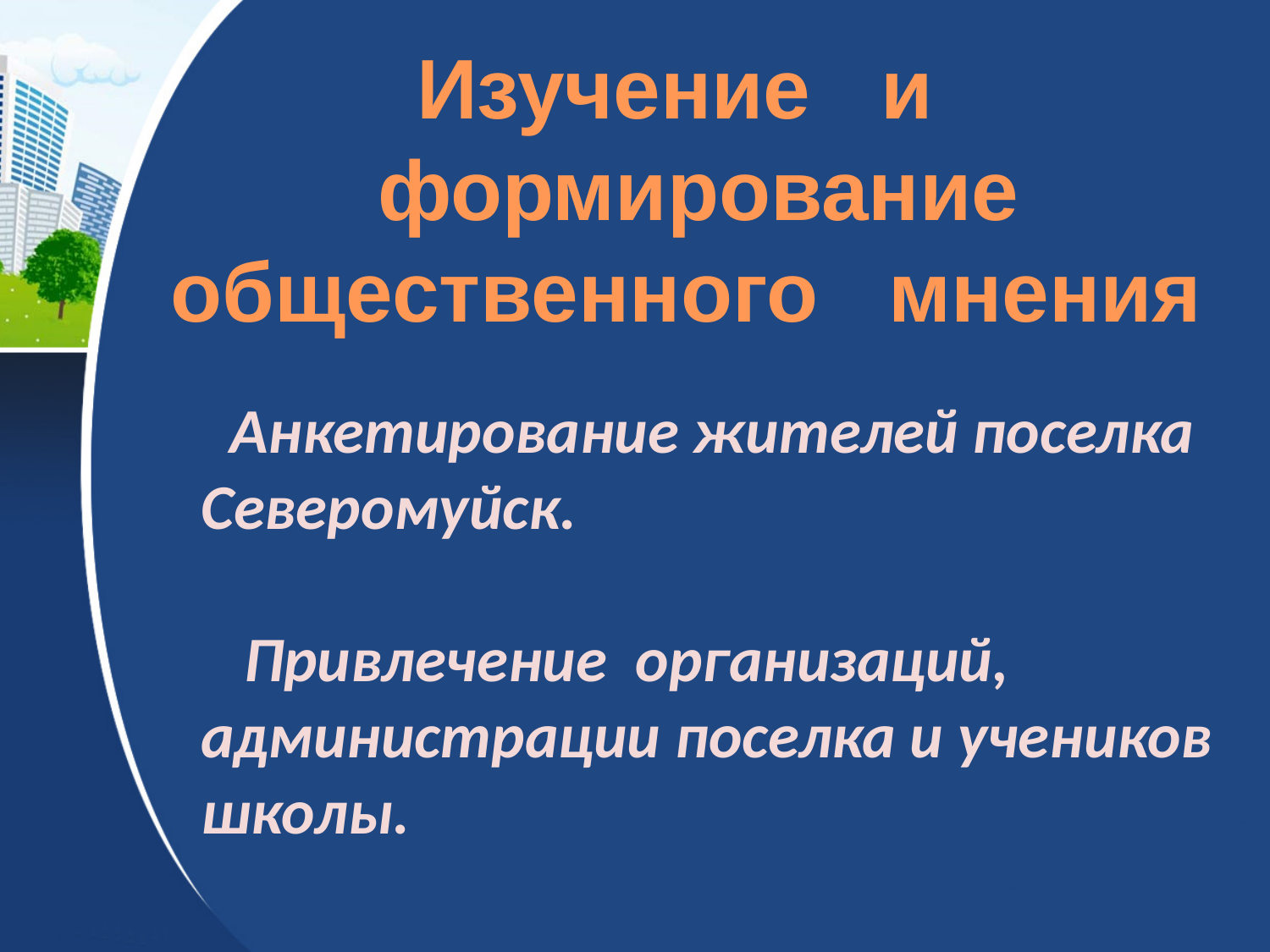

# Изучение   и   формирование общественного   мнения

  Анкетирование жителей поселка Северомуйск.

   Привлечение  организаций, администрации поселка и учеников школы.